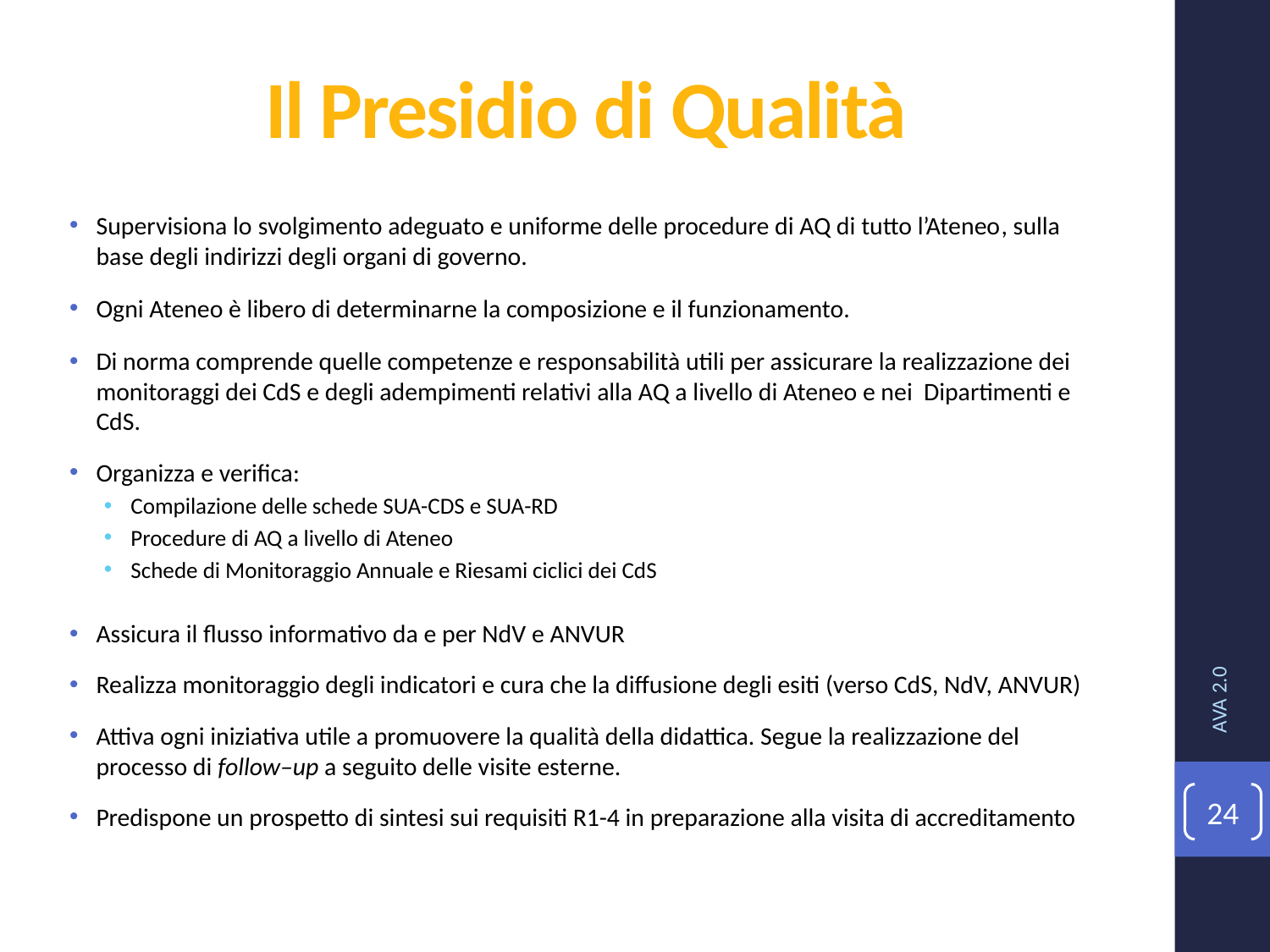

# Il Presidio di Qualità
Supervisiona lo svolgimento adeguato e uniforme delle procedure di AQ di tutto l’Ateneo, sulla base degli indirizzi degli organi di governo.

Ogni Ateneo è libero di determinarne la composizione e il funzionamento.

Di norma comprende quelle competenze e responsabilità utili per assicurare la realizzazione dei monitoraggi dei CdS e degli adempimenti relativi alla AQ a livello di Ateneo e nei  Dipartimenti e CdS.

Organizza e verifica:
Compilazione delle schede SUA-CDS e SUA-RD
Procedure di AQ a livello di Ateneo
Schede di Monitoraggio Annuale e Riesami ciclici dei CdS

Assicura il flusso informativo da e per NdV e ANVUR

Realizza monitoraggio degli indicatori e cura che la diffusione degli esiti (verso CdS, NdV, ANVUR)

Attiva ogni iniziativa utile a promuovere la qualità della didattica. Segue la realizzazione del processo di follow–up a seguito delle visite esterne.

Predispone un prospetto di sintesi sui requisiti R1-4 in preparazione alla visita di accreditamento
AVA 2.0
24